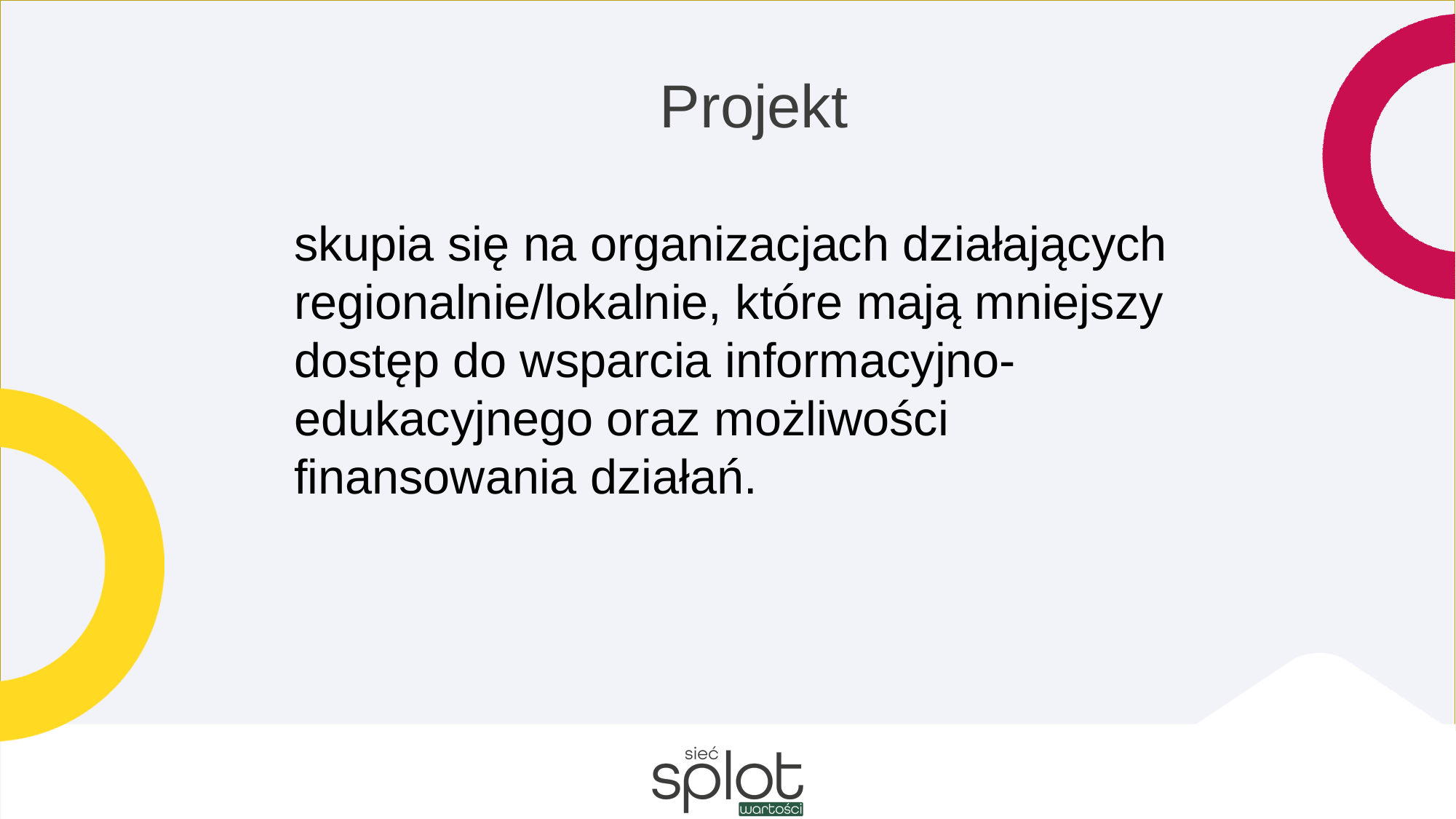

Projekt

skupia się na organizacjach działających regionalnie/lokalnie, które mają mniejszy dostęp do wsparcia informacyjno-edukacyjnego oraz możliwości finansowania działań.